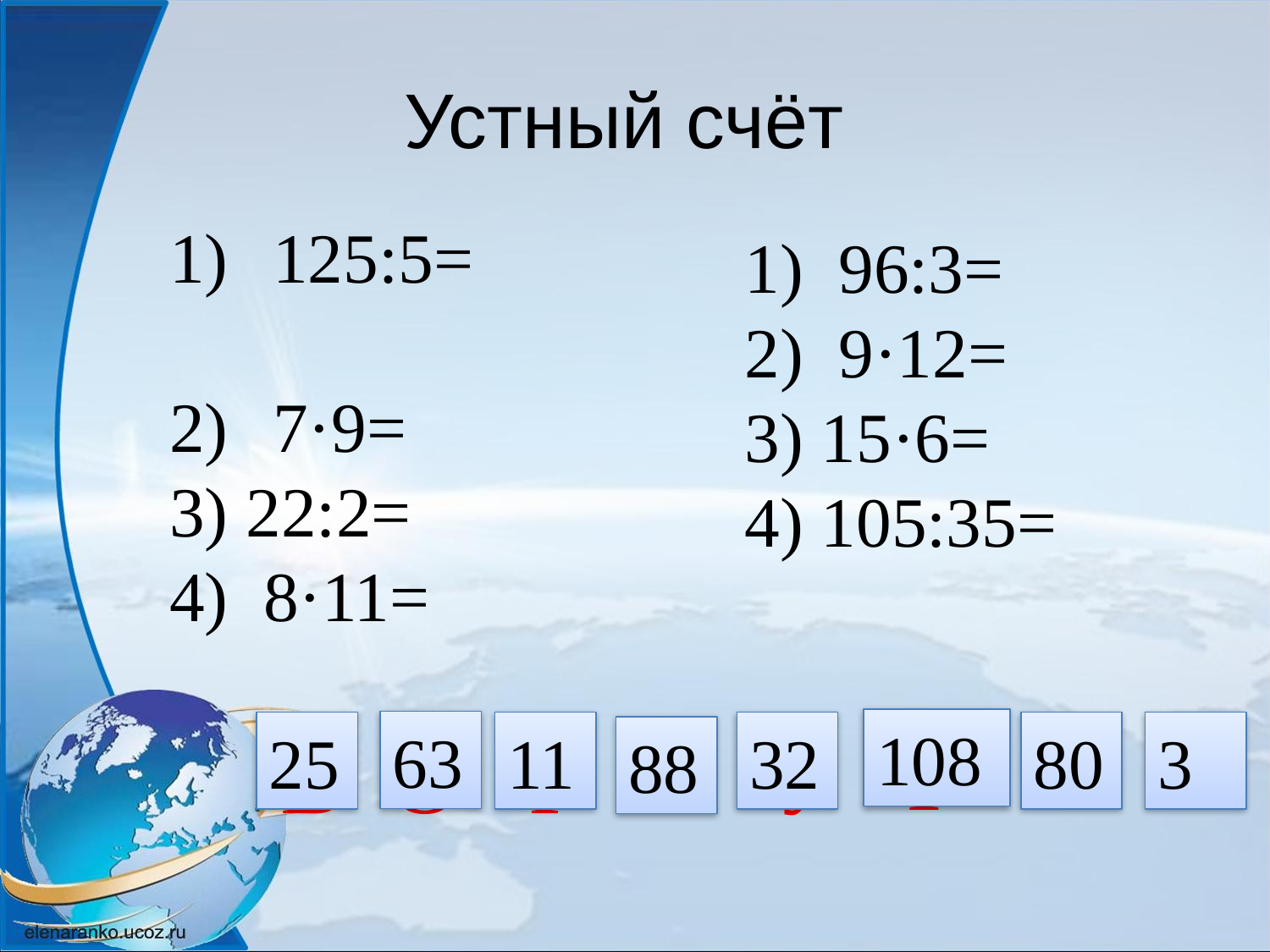

# Устный счёт
125:5=
7·9=
3) 22:2=
4)  8·11=
1)  96:3=
2)  9·12=
3) 15·6=
4) 105:35=
!
у
К
Т
А
108
63
25
В
О
11
Р
32
80
3
88